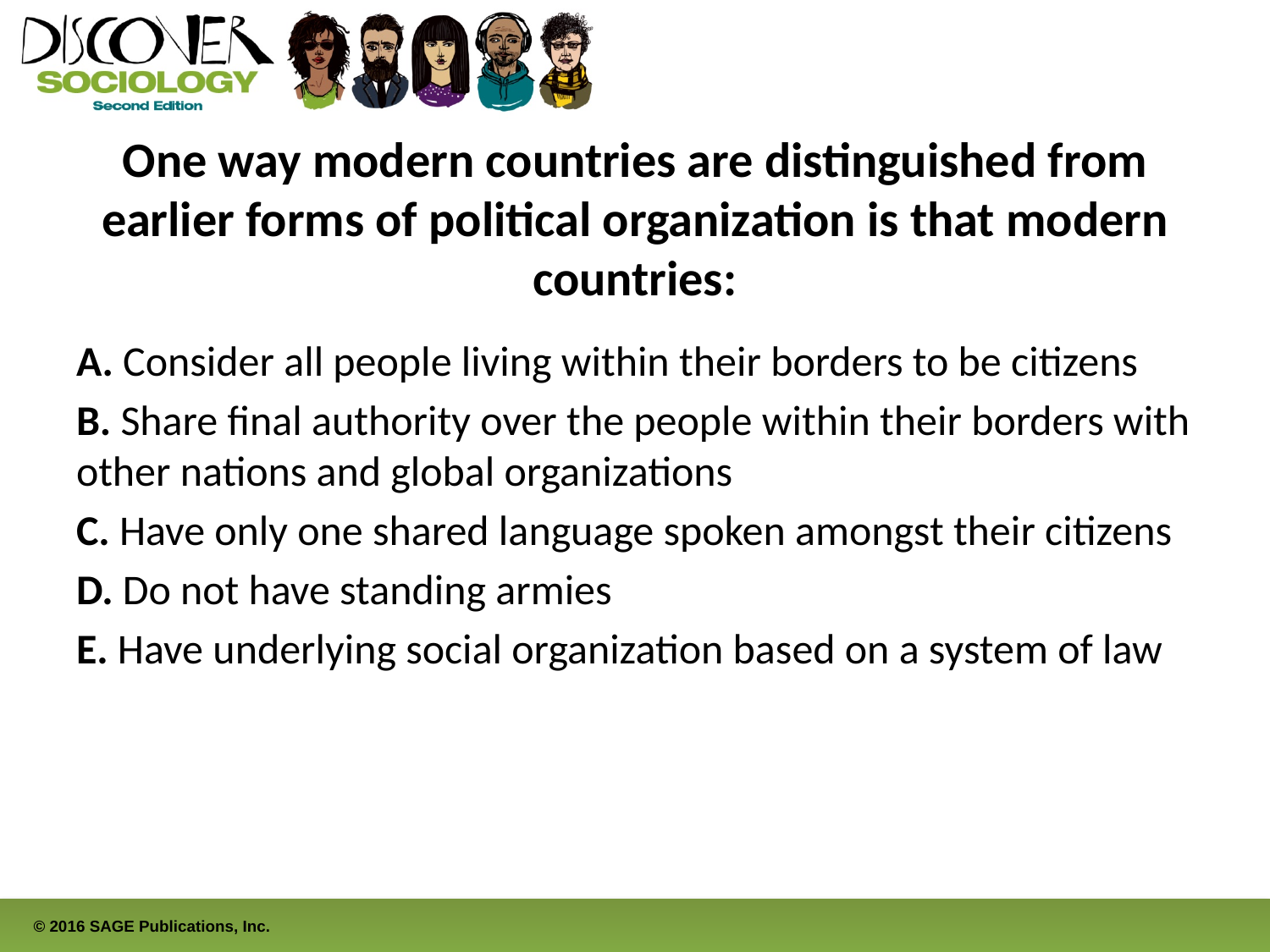

# One way modern countries are distinguished from earlier forms of political organization is that modern countries:
A. Consider all people living within their borders to be citizens
B. Share final authority over the people within their borders with other nations and global organizations
C. Have only one shared language spoken amongst their citizens
D. Do not have standing armies
E. Have underlying social organization based on a system of law